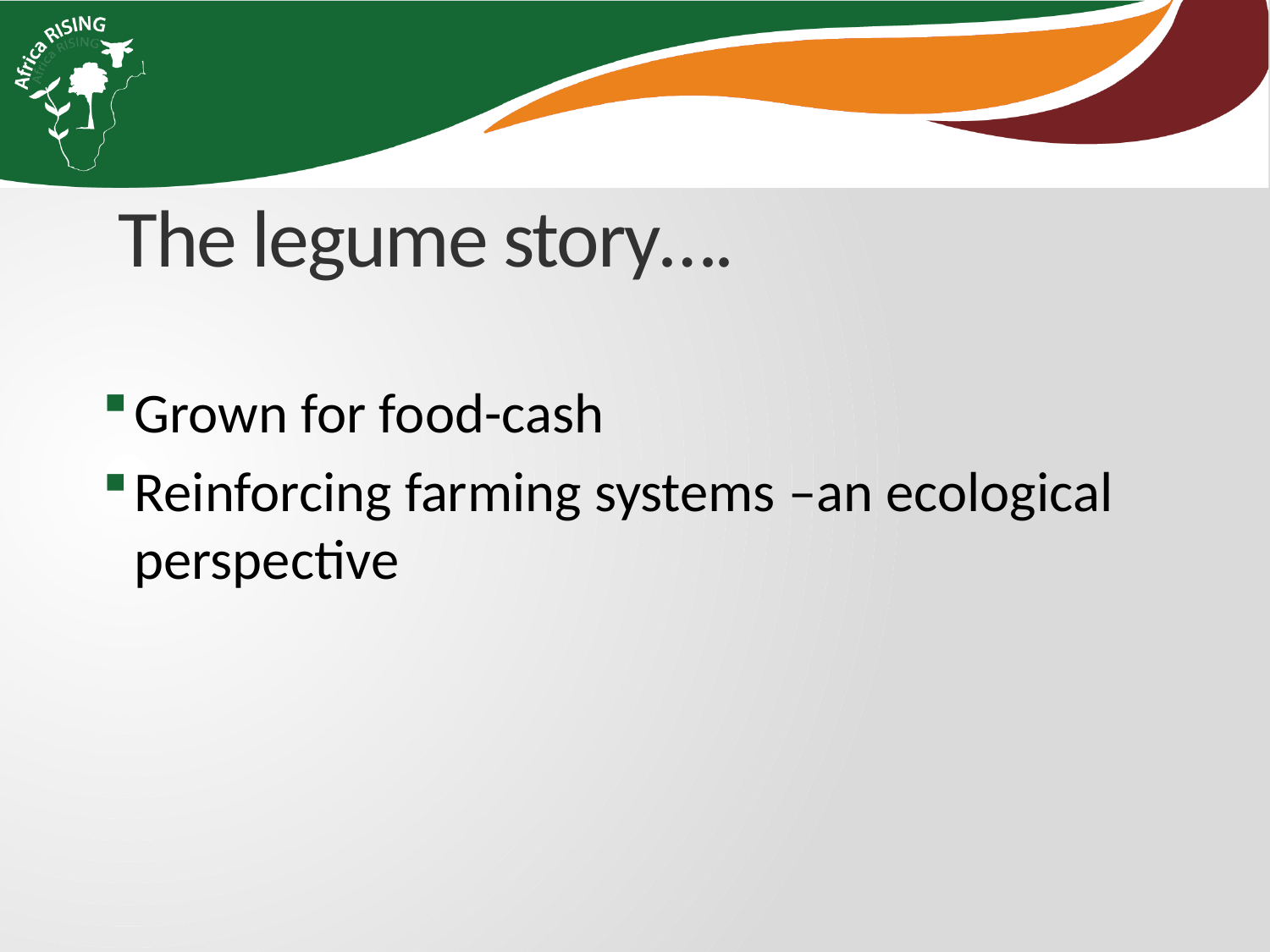

# The legume story….
Grown for food-cash
Reinforcing farming systems –an ecological perspective